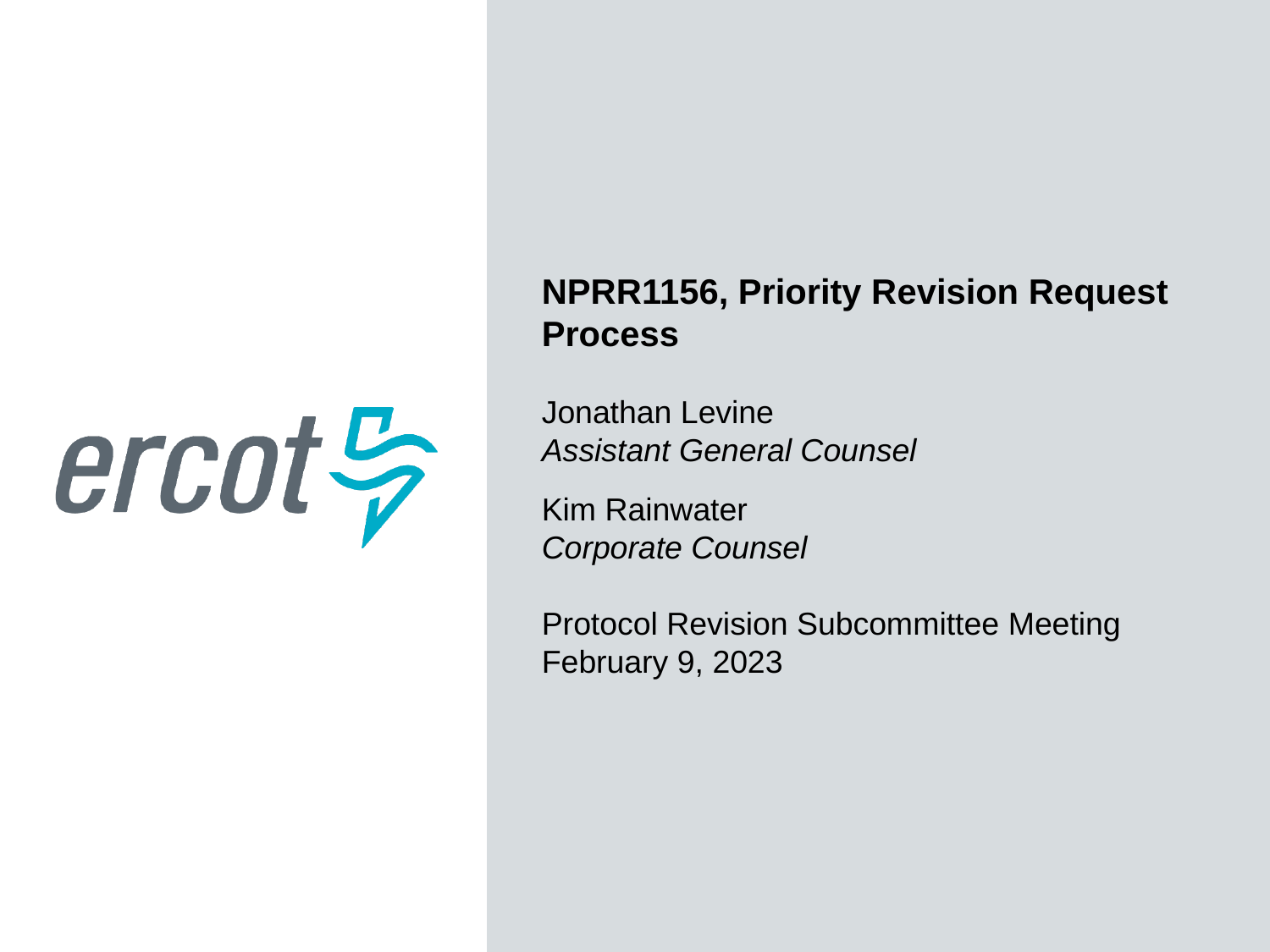

NPRR1156, Priority Revision Request Process

Jonathan Levine
Assistant General Counsel

Kim Rainwater
Corporate Counsel

Protocol Revision Subcommittee Meeting
February 9, 2023